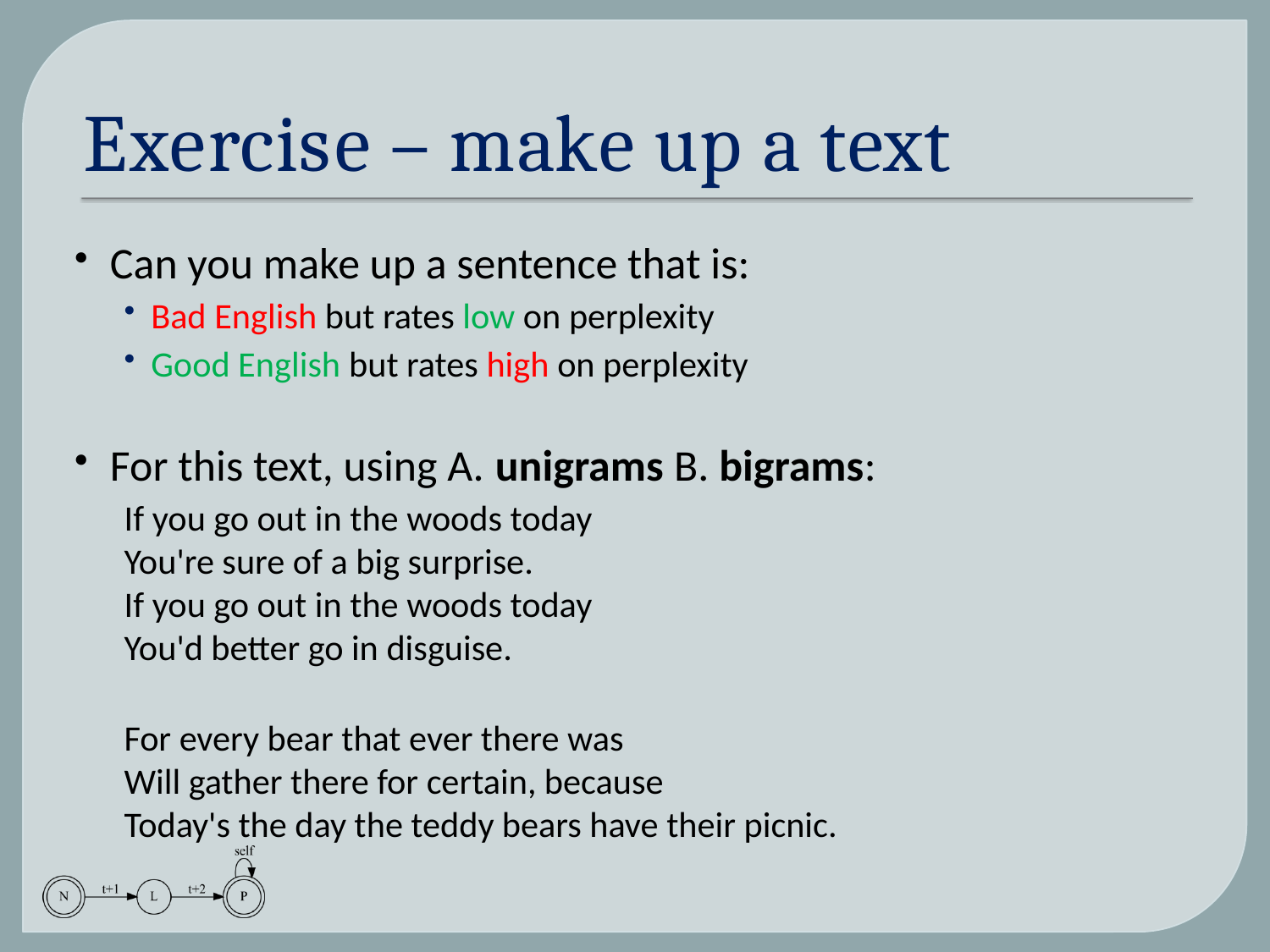

# Exercise – make up a text
Can you make up a sentence that is:
Bad English but rates low on perplexity
Good English but rates high on perplexity

For this text, using A. unigrams B. bigrams:
If you go out in the woods today
You're sure of a big surprise.
If you go out in the woods today
You'd better go in disguise.
For every bear that ever there was
Will gather there for certain, because
Today's the day the teddy bears have their picnic.